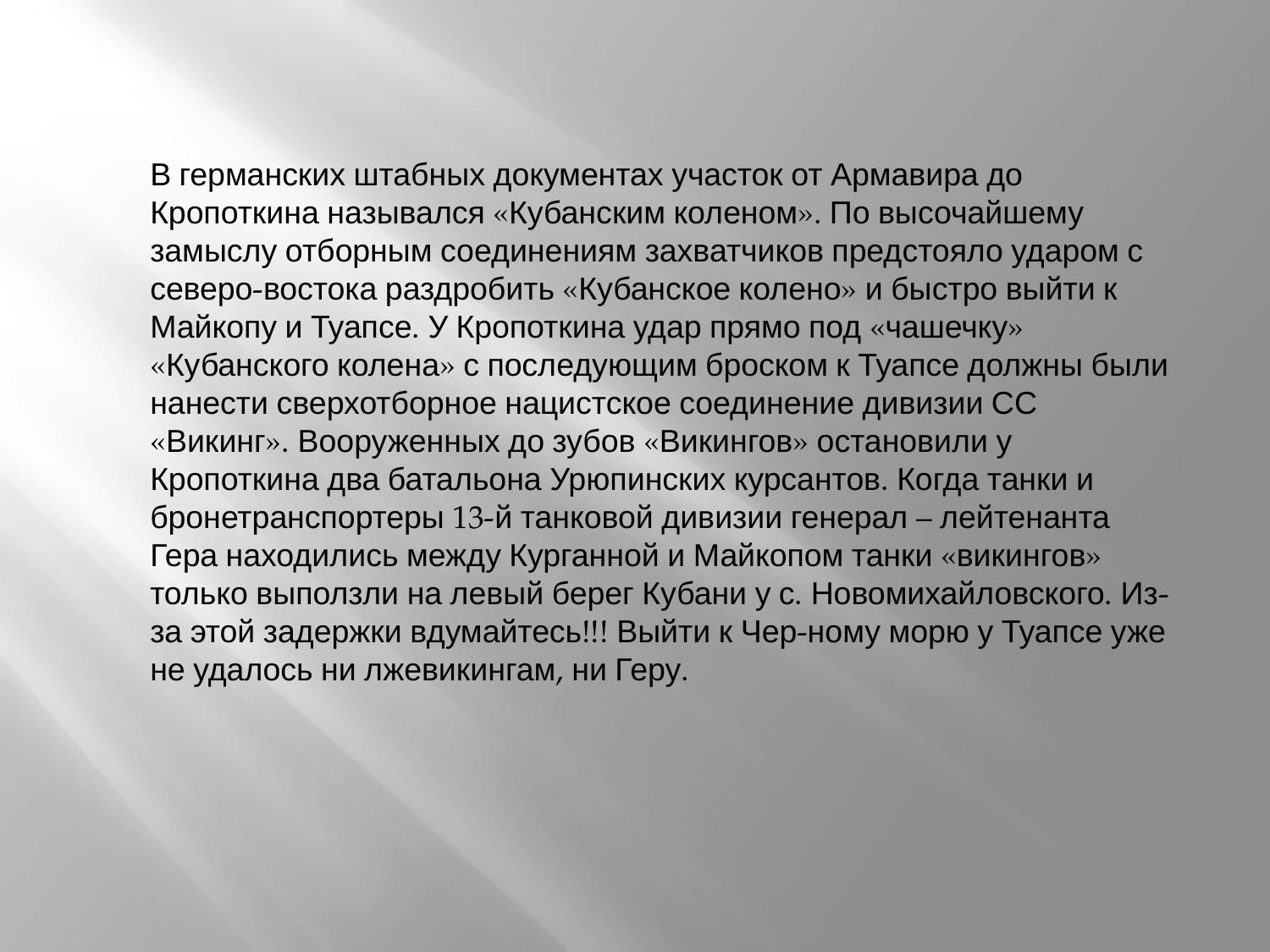

В германских штабных документах участок от Армавира до Кропоткина назывался «Кубанским коленом». По высочайшему замыслу отборным соединениям захватчиков предстояло ударом с северо-востока раздробить «Кубанское колено» и быстро выйти к Майкопу и Туапсе. У Кропоткина удар прямо под «чашечку» «Кубанского колена» с последующим броском к Туапсе должны были нанести сверхотборное нацистское соединение дивизии СС «Викинг». Вооруженных до зубов «Викингов» остановили у Кропоткина два батальона Урюпинских курсантов. Когда танки и бронетранспортеры 13-й танковой дивизии генерал – лейтенанта Гера находились между Курганной и Майкопом танки «викингов» только выползли на левый берег Кубани у с. Новомихайловского. Из-за этой задержки вдумайтесь!!! Выйти к Чер-ному морю у Туапсе уже не удалось ни лжевикингам, ни Геру.